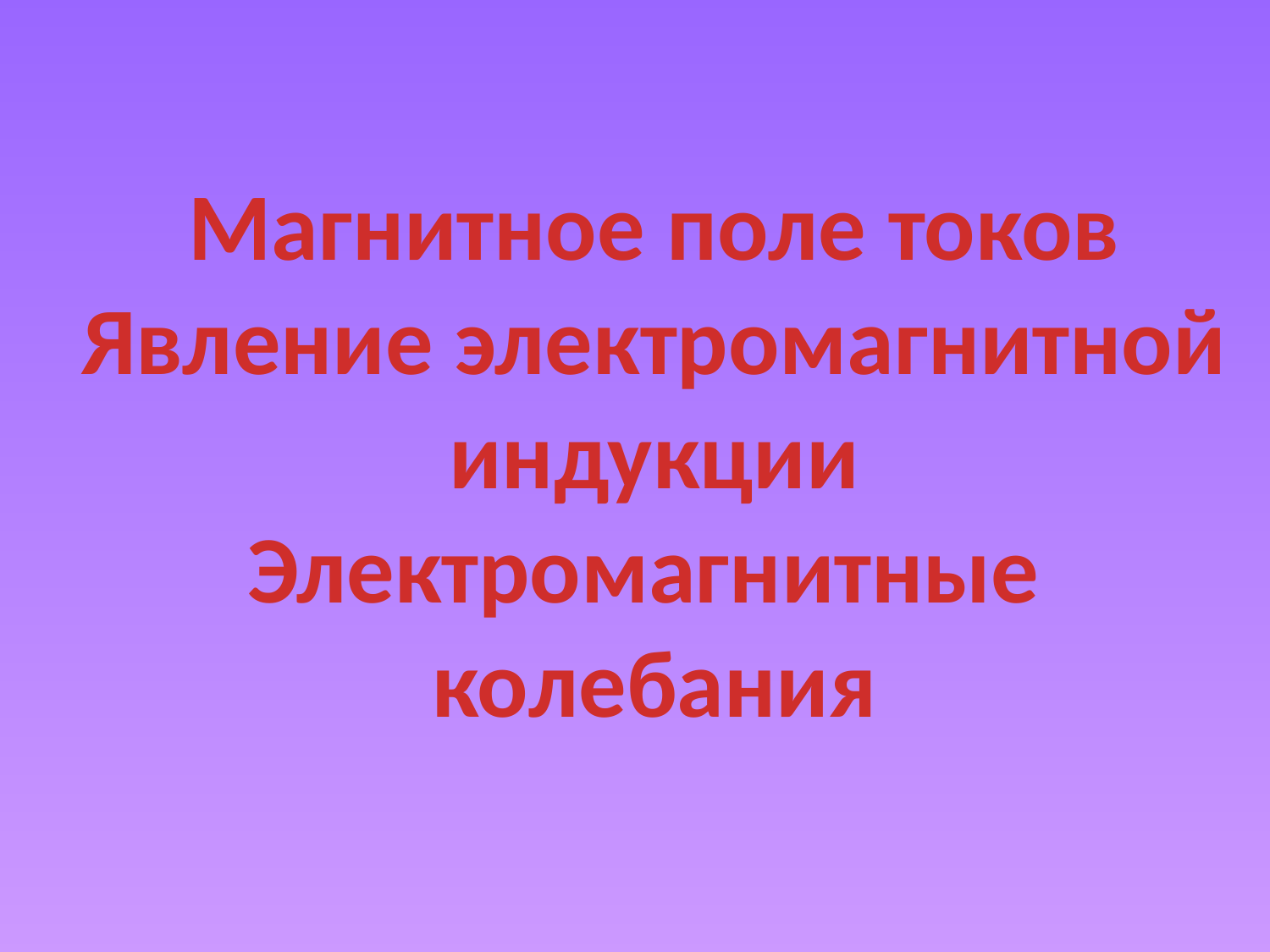

Магнитное поле токов
Явление электромагнитной
индукции
Электромагнитные
колебания